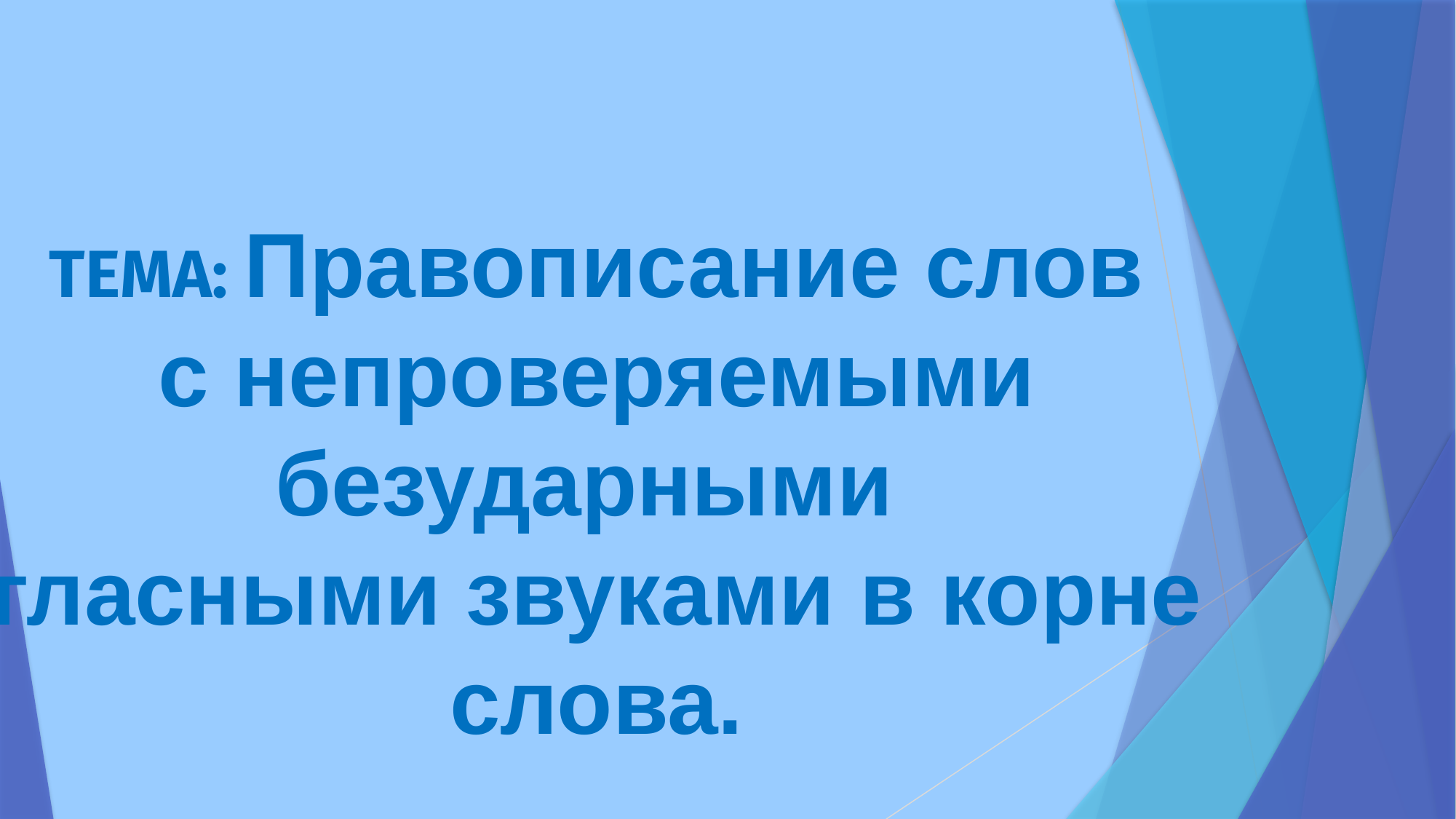

ТЕМА: Правописание слов
с непроверяемыми безударными
гласными звуками в корне слова.